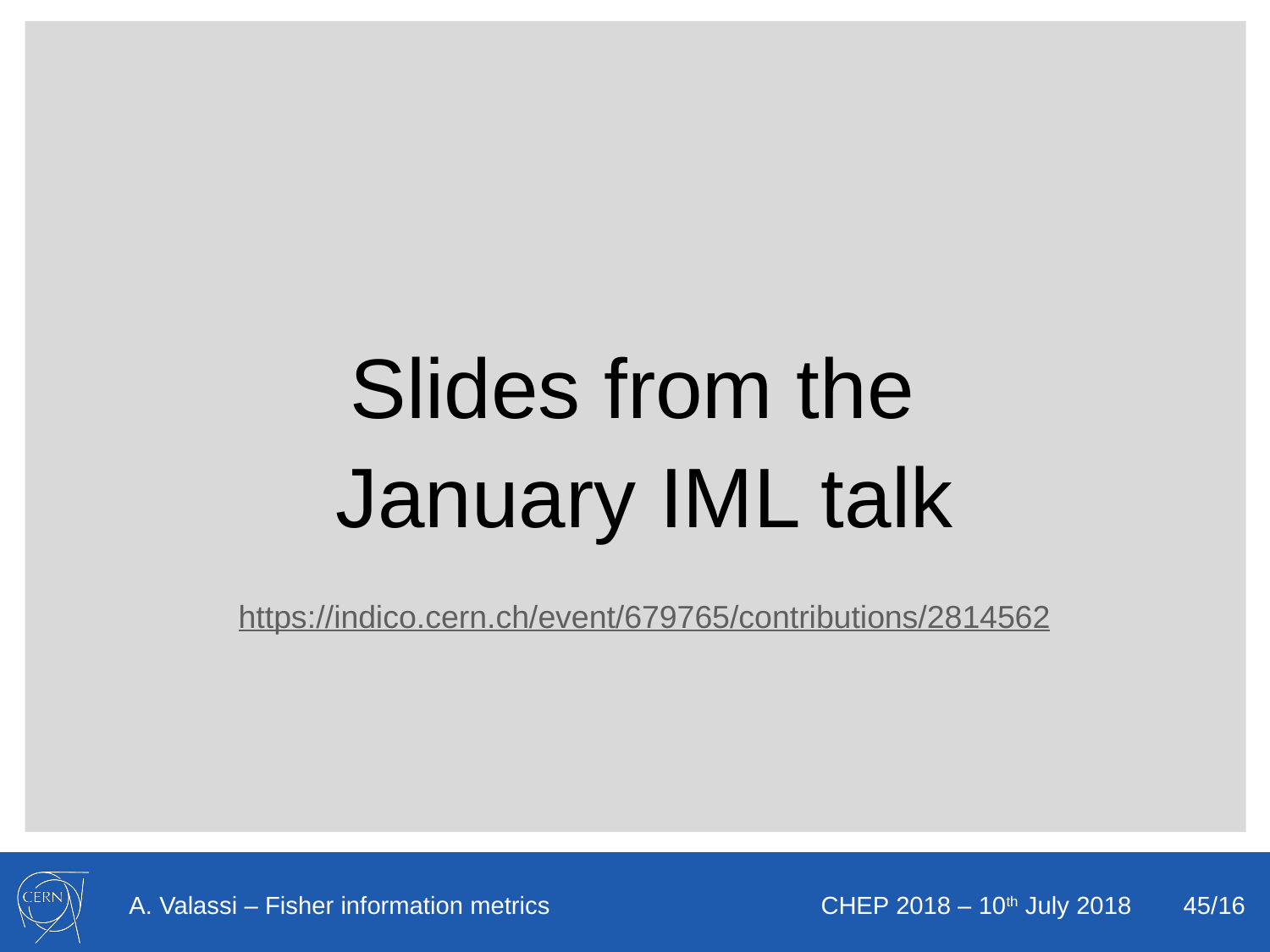

Slides from the
January IML talk

https://indico.cern.ch/event/679765/contributions/2814562